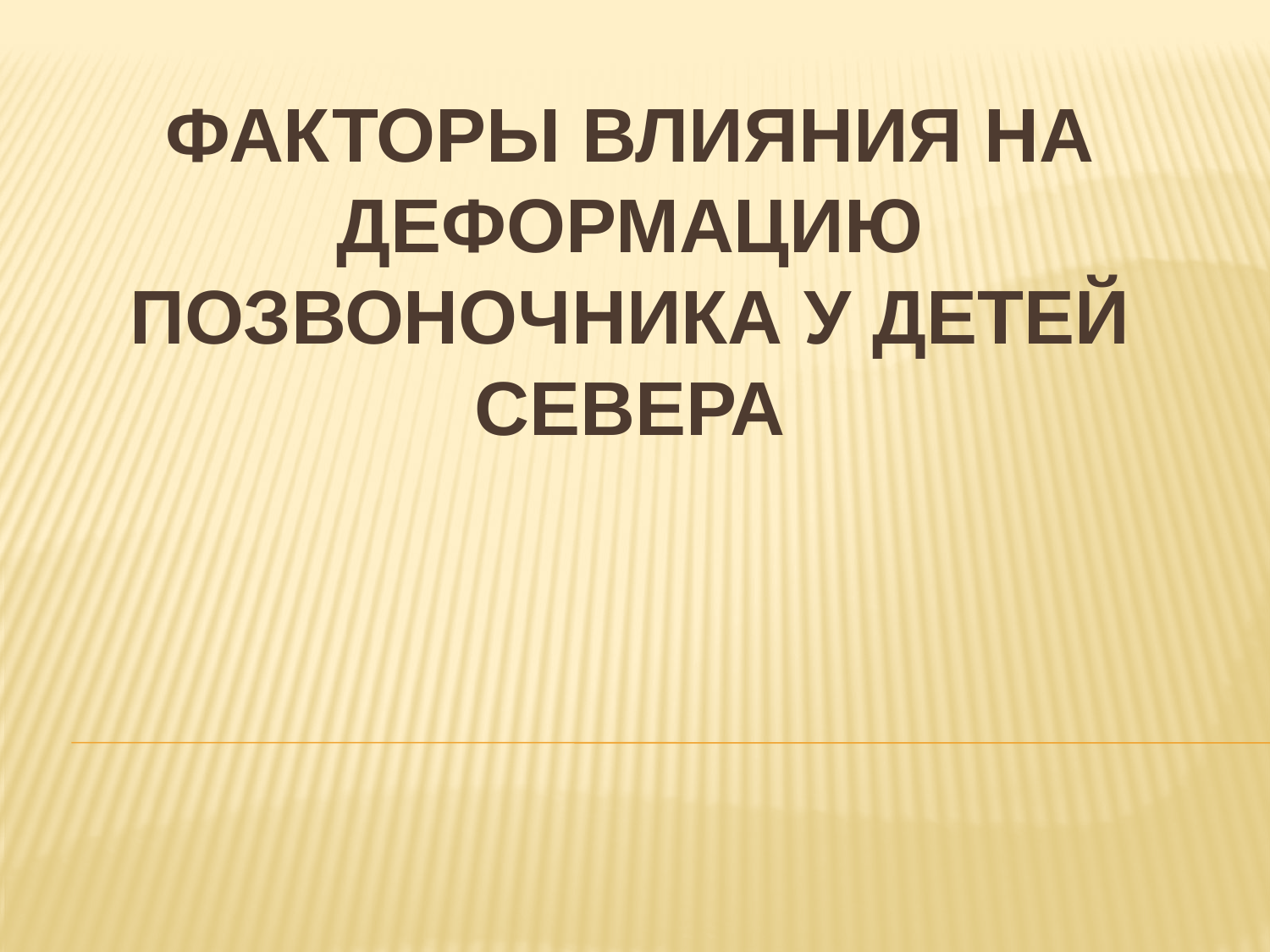

# Факторы влияния на деформацию позвоночника у детей Севера